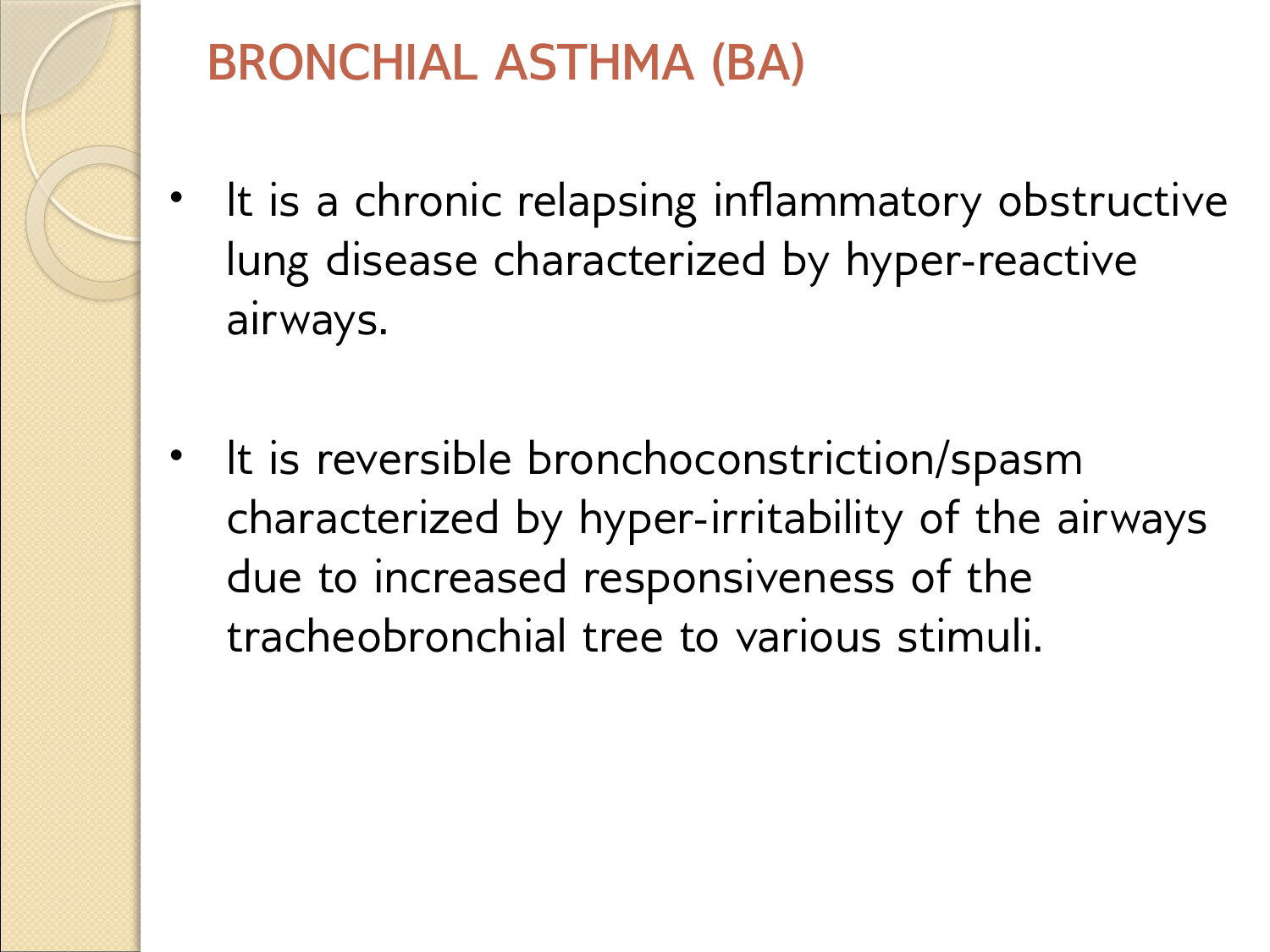

# BRONCHIAL ASTHMA (BA)
It is a chronic relapsing inflammatory obstructive lung disease characterized by hyper-reactive airways.

It is reversible bronchoconstriction/spasm characterized by hyper-irritability of the airways due to increased responsiveness of the tracheobronchial tree to various stimuli.